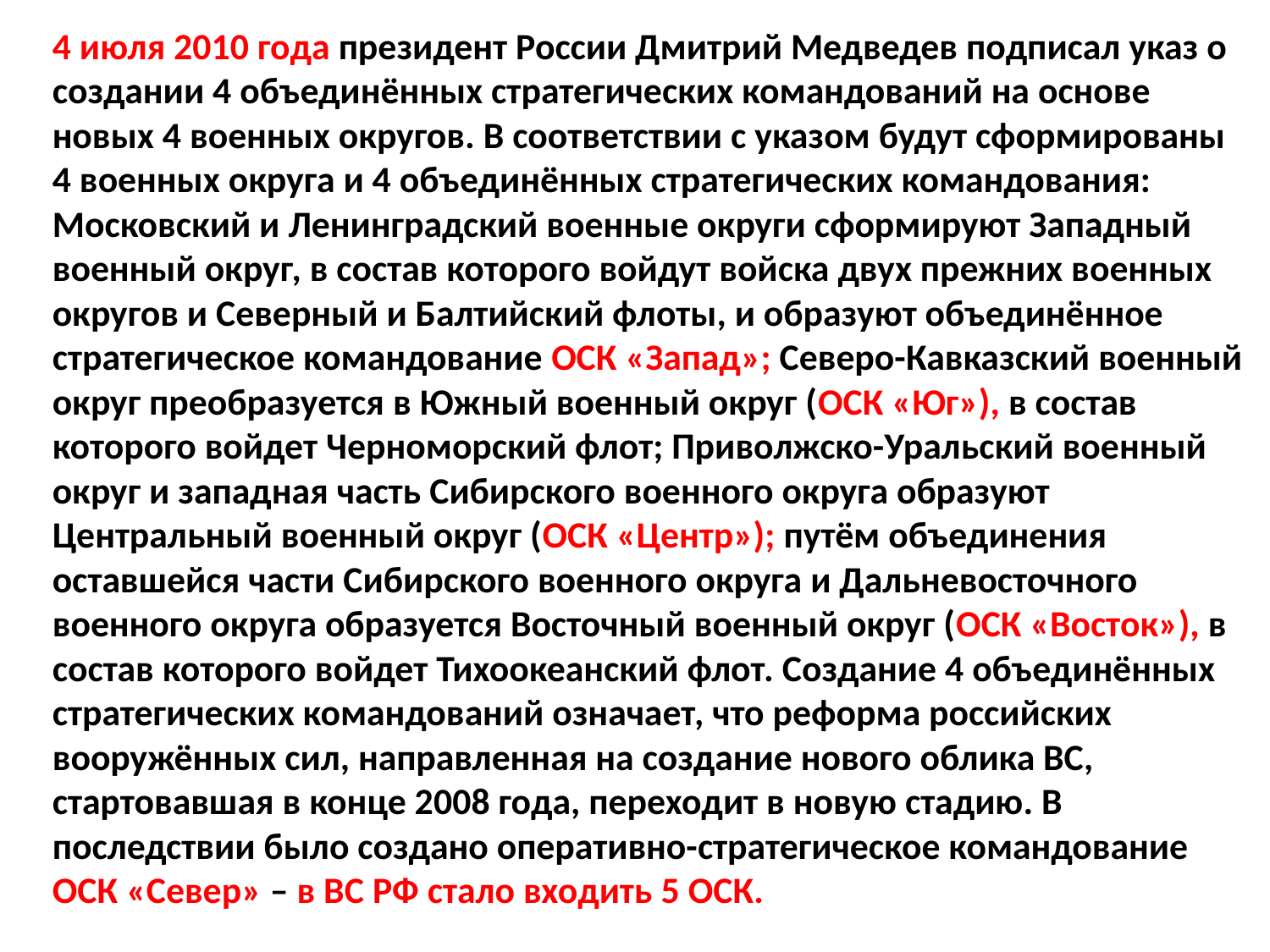

4 июля 2010 года президент России Дмитрий Медведев подписал указ о создании 4 объединённых стратегических командований на основе новых 4 военных округов. В соответствии с указом будут сформированы  4 военных округа и 4 объединённых стратегических командования: Московский и Ленинградский военные округи сформируют Западный военный округ, в состав которого войдут войска двух прежних военных округов и Северный и Балтийский флоты, и образуют объединённое стратегическое командование ОСК «Запад»; Северо-Кавказский военный округ преобразуется в Южный военный округ (ОСК «Юг»), в состав которого войдет Черноморский флот; Приволжско-Уральский военный округ и западная часть Сибирского военного округа образуют Центральный военный округ (ОСК «Центр»); путём объединения оставшейся части Сибирского военного округа и Дальневосточного военного округа образуется Восточный военный округ (ОСК «Восток»), в состав которого войдет Тихоокеанский флот. Создание 4 объединённых стратегических командований означает, что реформа российских вооружённых сил, направленная на создание нового облика ВС, стартовавшая в конце 2008 года, переходит в новую стадию. В последствии было создано оперативно-стратегическое командование ОСК «Север» – в ВС РФ стало входить 5 ОСК.